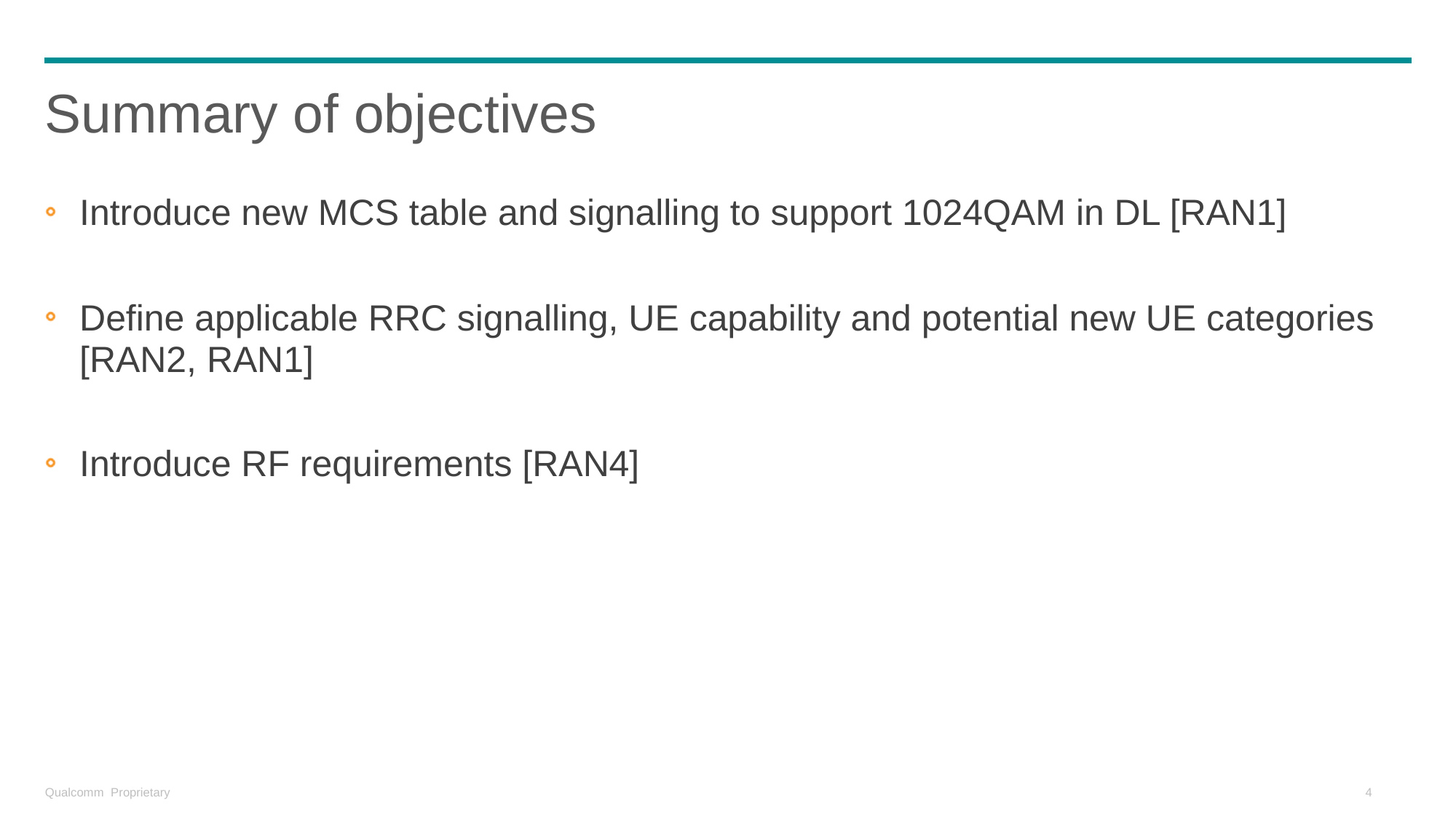

# Summary of objectives
Introduce new MCS table and signalling to support 1024QAM in DL [RAN1]

Define applicable RRC signalling, UE capability and potential new UE categories [RAN2, RAN1]

Introduce RF requirements [RAN4]